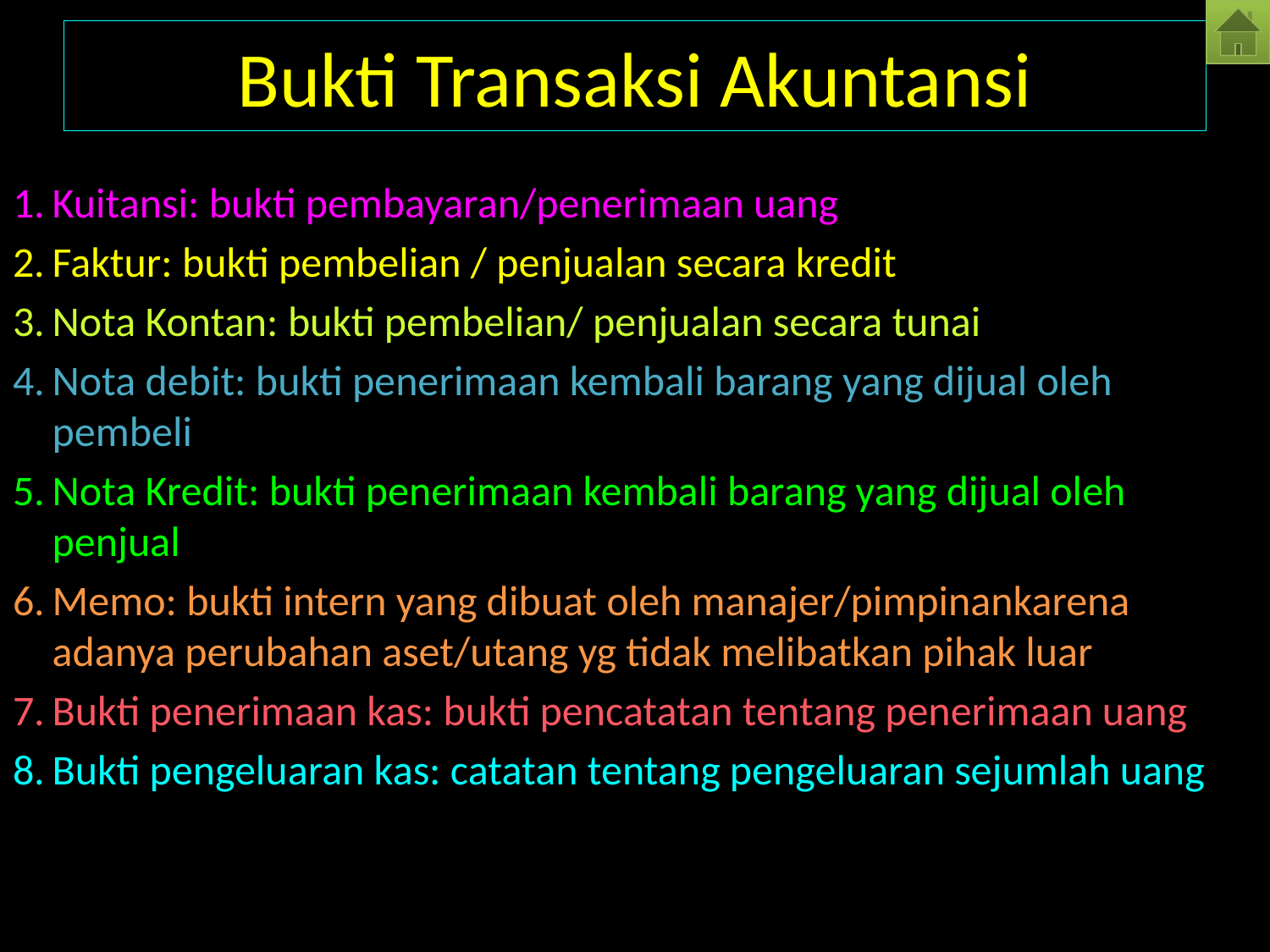

# Bukti Transaksi Akuntansi
Kuitansi: bukti pembayaran/penerimaan uang
Faktur: bukti pembelian / penjualan secara kredit
Nota Kontan: bukti pembelian/ penjualan secara tunai
Nota debit: bukti penerimaan kembali barang yang dijual oleh pembeli
Nota Kredit: bukti penerimaan kembali barang yang dijual oleh penjual
Memo: bukti intern yang dibuat oleh manajer/pimpinankarena adanya perubahan aset/utang yg tidak melibatkan pihak luar
Bukti penerimaan kas: bukti pencatatan tentang penerimaan uang
Bukti pengeluaran kas: catatan tentang pengeluaran sejumlah uang